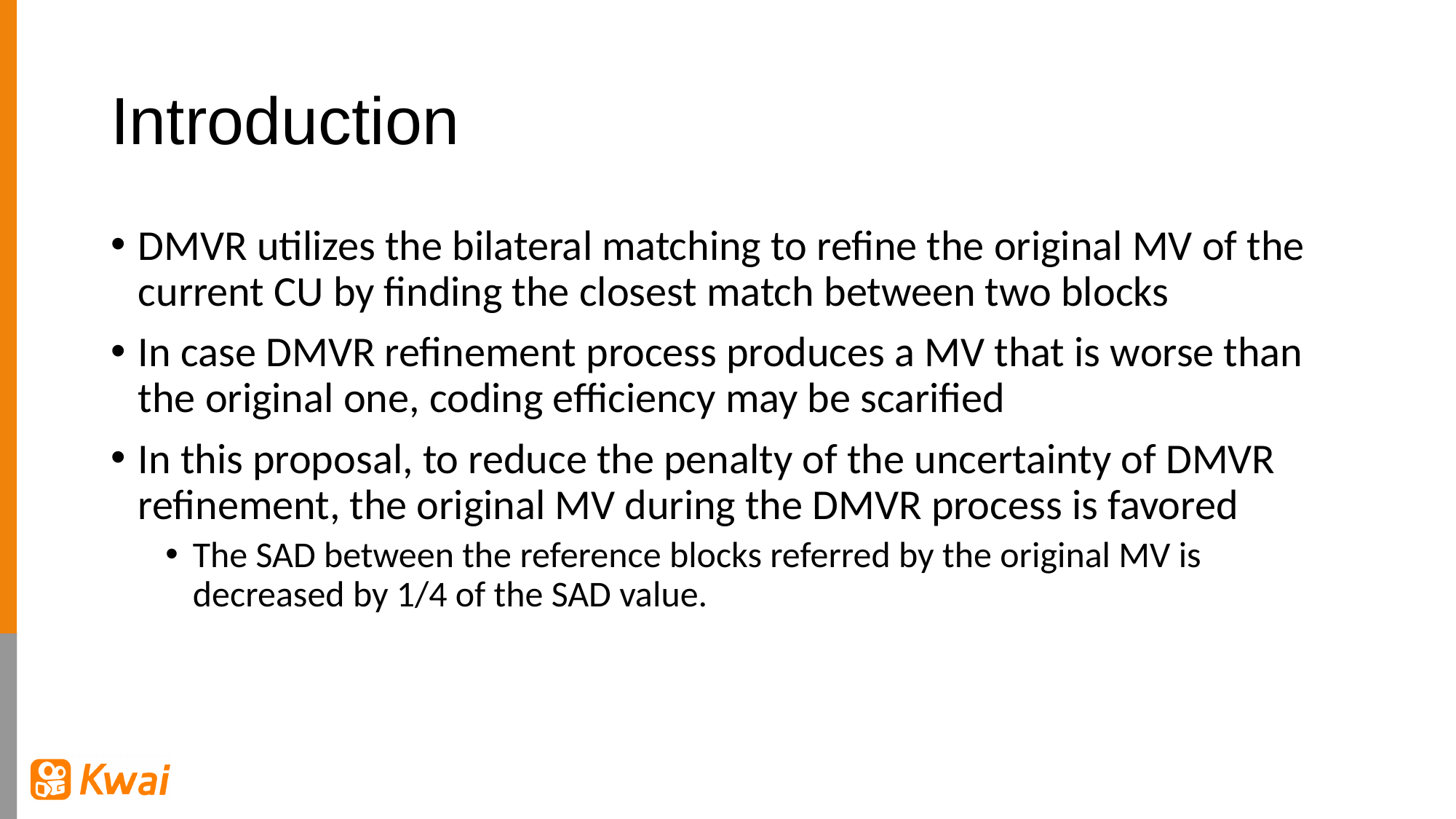

# Introduction
DMVR utilizes the bilateral matching to refine the original MV of the current CU by finding the closest match between two blocks
In case DMVR refinement process produces a MV that is worse than the original one, coding efficiency may be scarified
In this proposal, to reduce the penalty of the uncertainty of DMVR refinement, the original MV during the DMVR process is favored
The SAD between the reference blocks referred by the original MV is decreased by 1/4 of the SAD value.